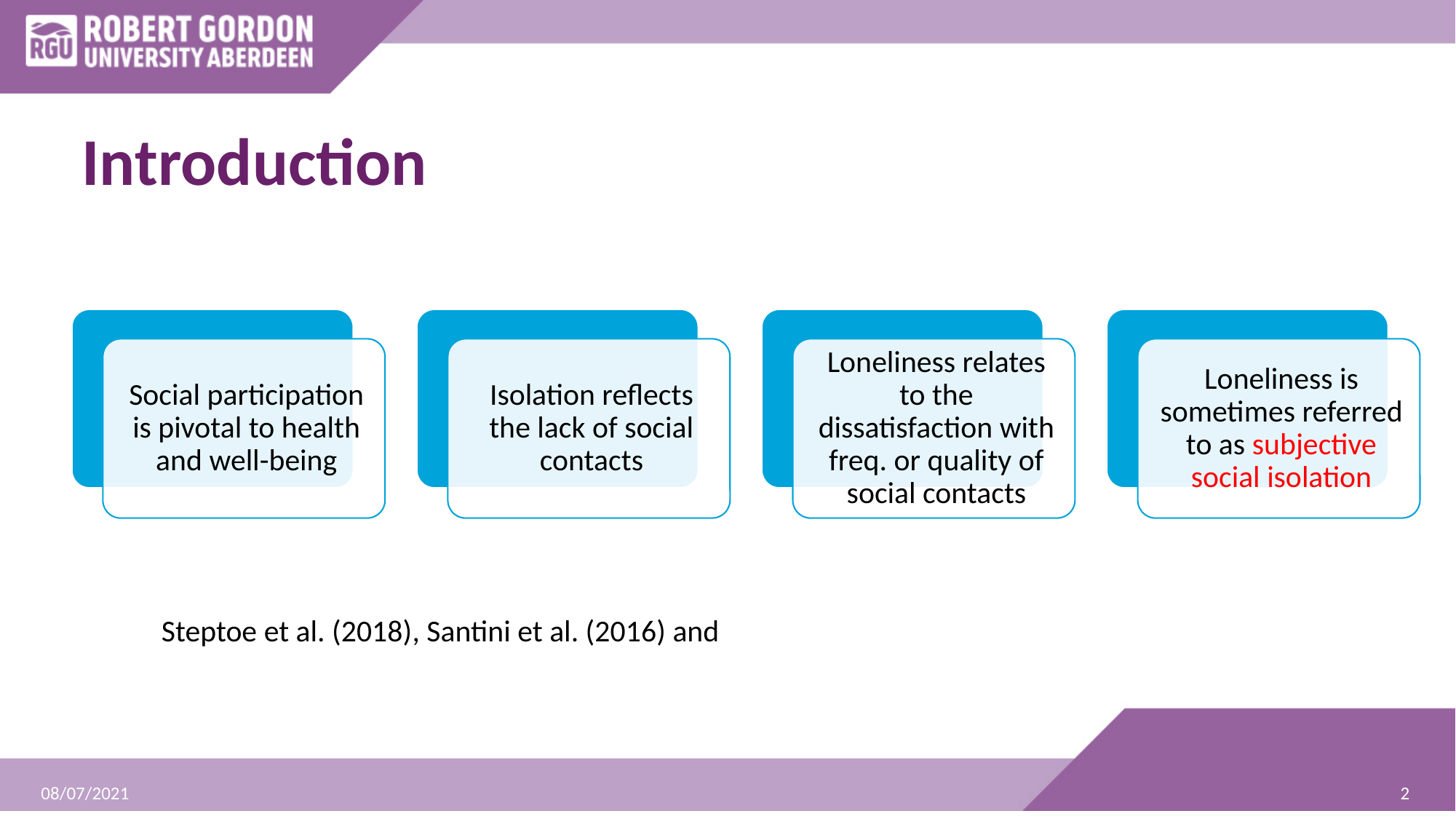

# Introduction
Social participation is pivotal to health and well-being
Isolation reflects the lack of social contacts
Loneliness relates to the dissatisfaction with freq. or quality of social contacts
Loneliness is sometimes referred to as subjective social isolation
Steptoe et al. (2018), Santini et al. (2016) and
2
08/07/2021